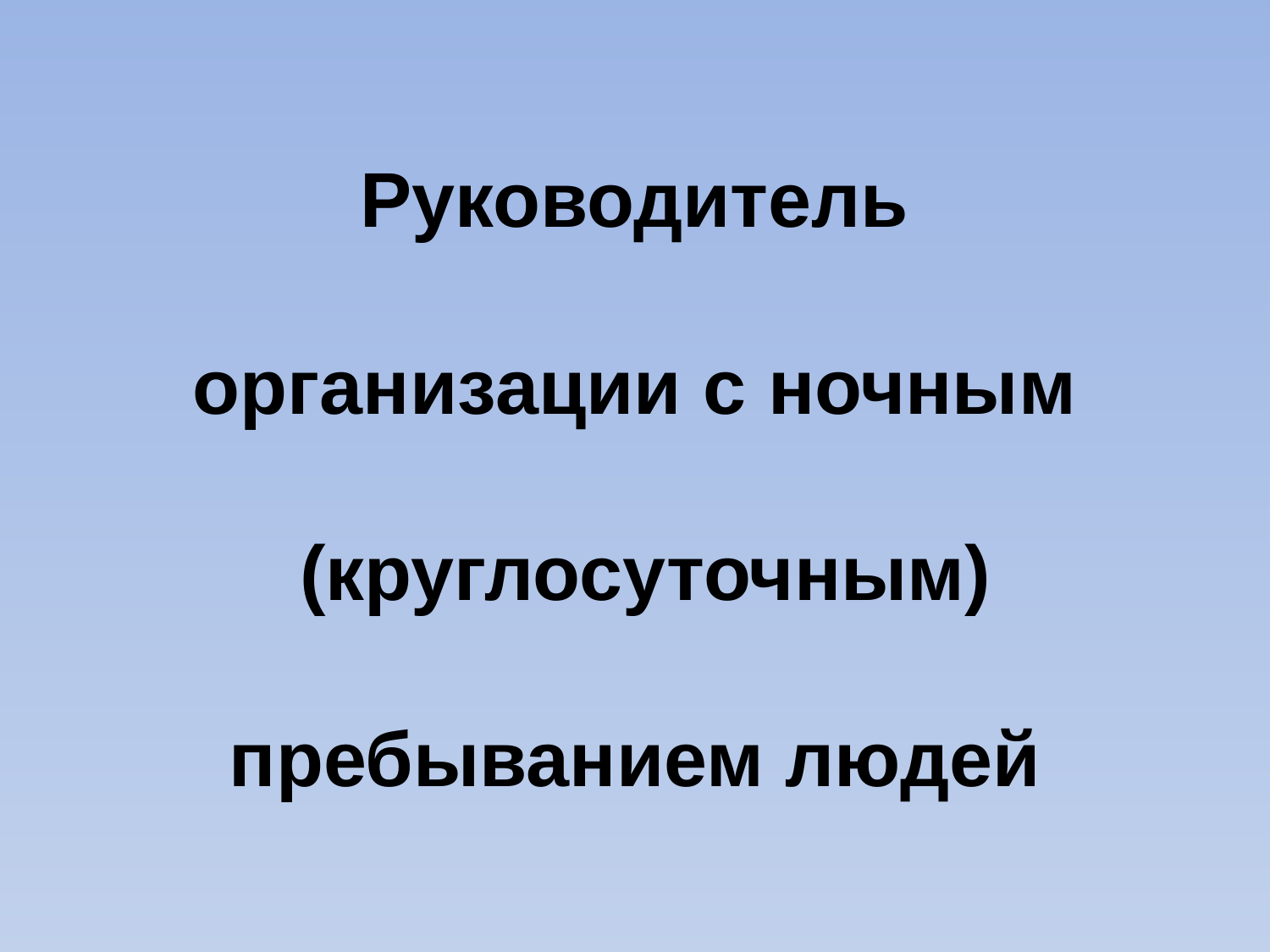

# Руководитель организации с ночным (круглосуточным) пребыванием людей